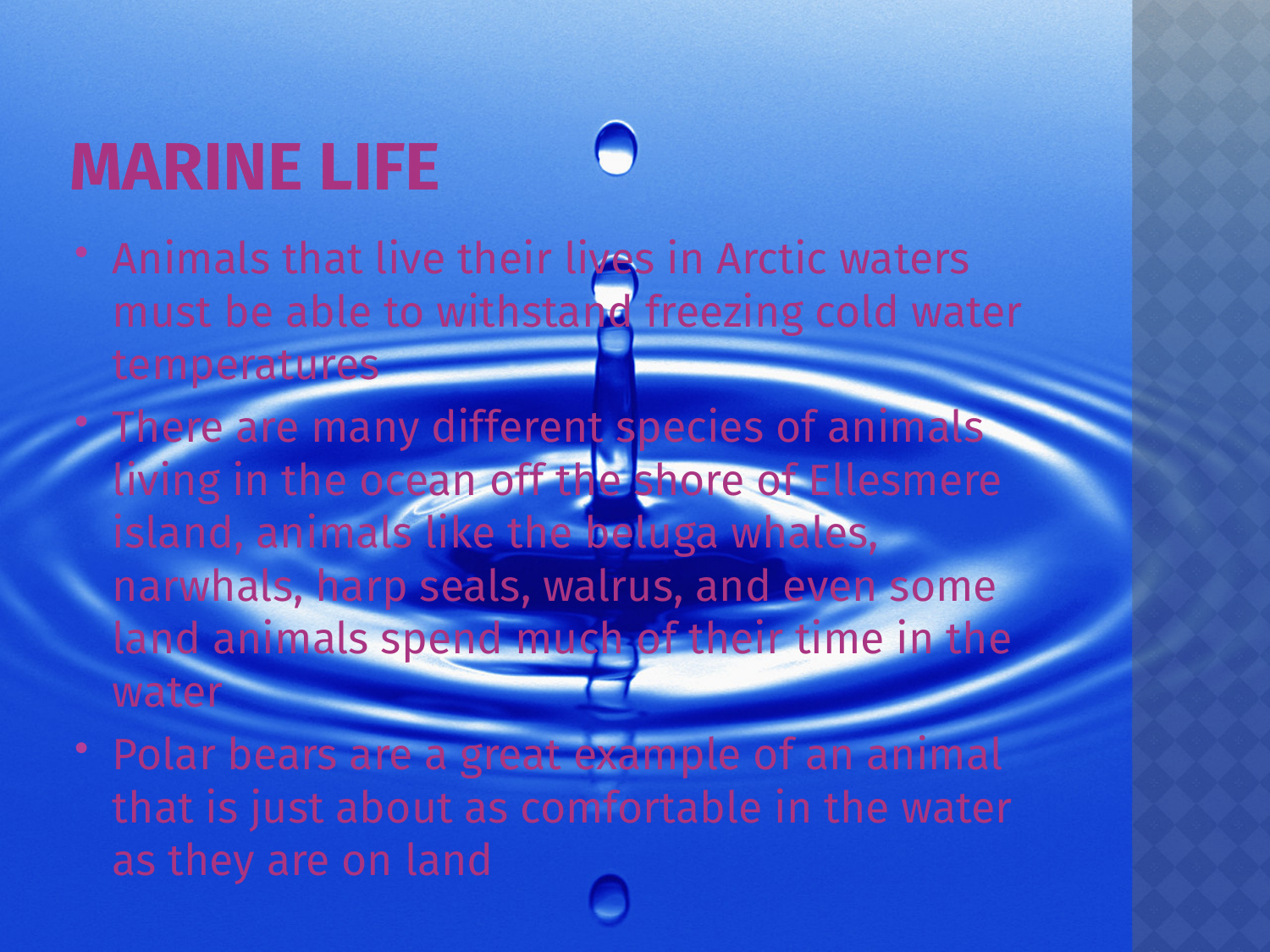

# Marine Life
Animals that live their lives in Arctic waters must be able to withstand freezing cold water temperatures
There are many different species of animals living in the ocean off the shore of Ellesmere island, animals like the beluga whales, narwhals, harp seals, walrus, and even some land animals spend much of their time in the water
Polar bears are a great example of an animal that is just about as comfortable in the water as they are on land